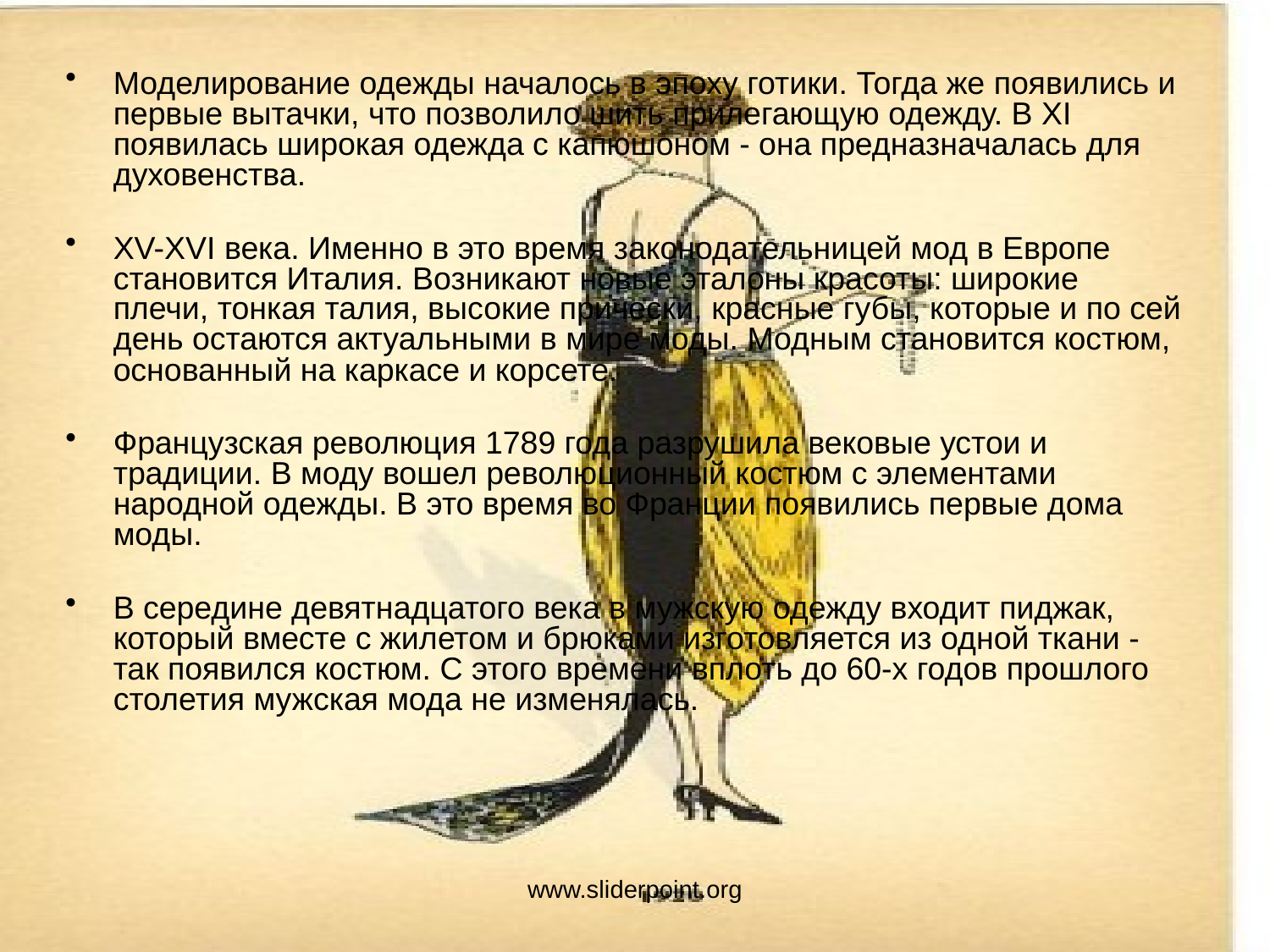

#
Моделирование одежды началось в эпоху готики. Тогда же появились и первые вытачки, что позволило шить прилегающую одежду. В XI появилась широкая одежда с капюшоном - она предназначалась для духовенства.

XV-XVI века. Именно в это время законодательницей мод в Европе становится Италия. Возникают новые эталоны красоты: широкие плечи, тонкая талия, высокие прически, красные губы, которые и по сей день остаются актуальными в мире моды. Модным становится костюм, основанный на каркасе и корсете.

Французская революция 1789 года разрушила вековые устои и традиции. В моду вошел революционный костюм с элементами народной одежды. В это время во Франции появились первые дома моды.

В середине девятнадцатого века в мужскую одежду входит пиджак, который вместе с жилетом и брюками изготовляется из одной ткани - так появился костюм. С этого времени вплоть до 60-х годов прошлого столетия мужская мода не изменялась.
www.sliderpoint.org